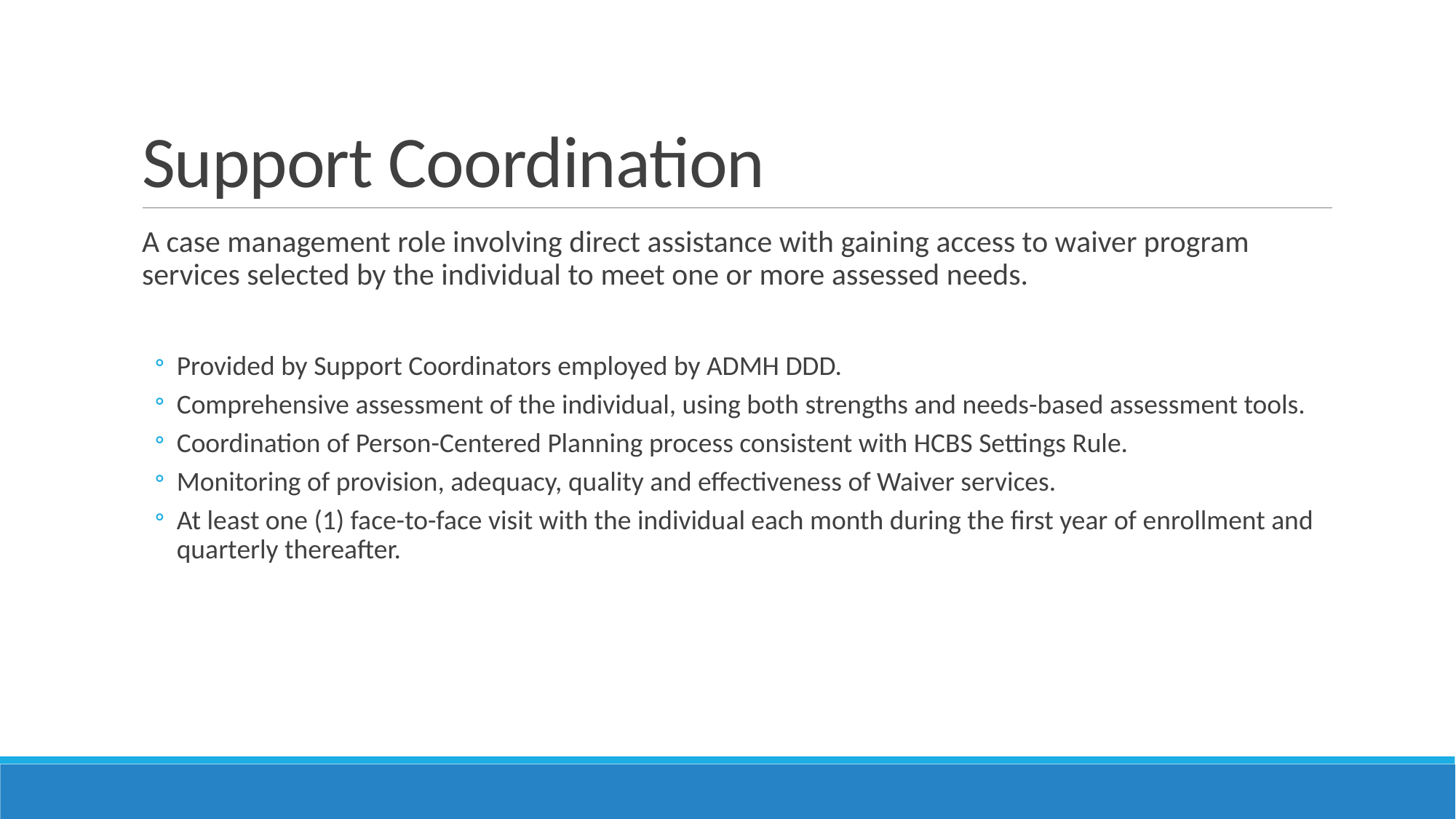

# Support Coordination
A case management role involving direct assistance with gaining access to waiver program services selected by the individual to meet one or more assessed needs.

Provided by Support Coordinators employed by ADMH DDD.
Comprehensive assessment of the individual, using both strengths and needs-based assessment tools.
Coordination of Person-Centered Planning process consistent with HCBS Settings Rule.
Monitoring of provision, adequacy, quality and effectiveness of Waiver services.
At least one (1) face-to-face visit with the individual each month during the first year of enrollment and quarterly thereafter.